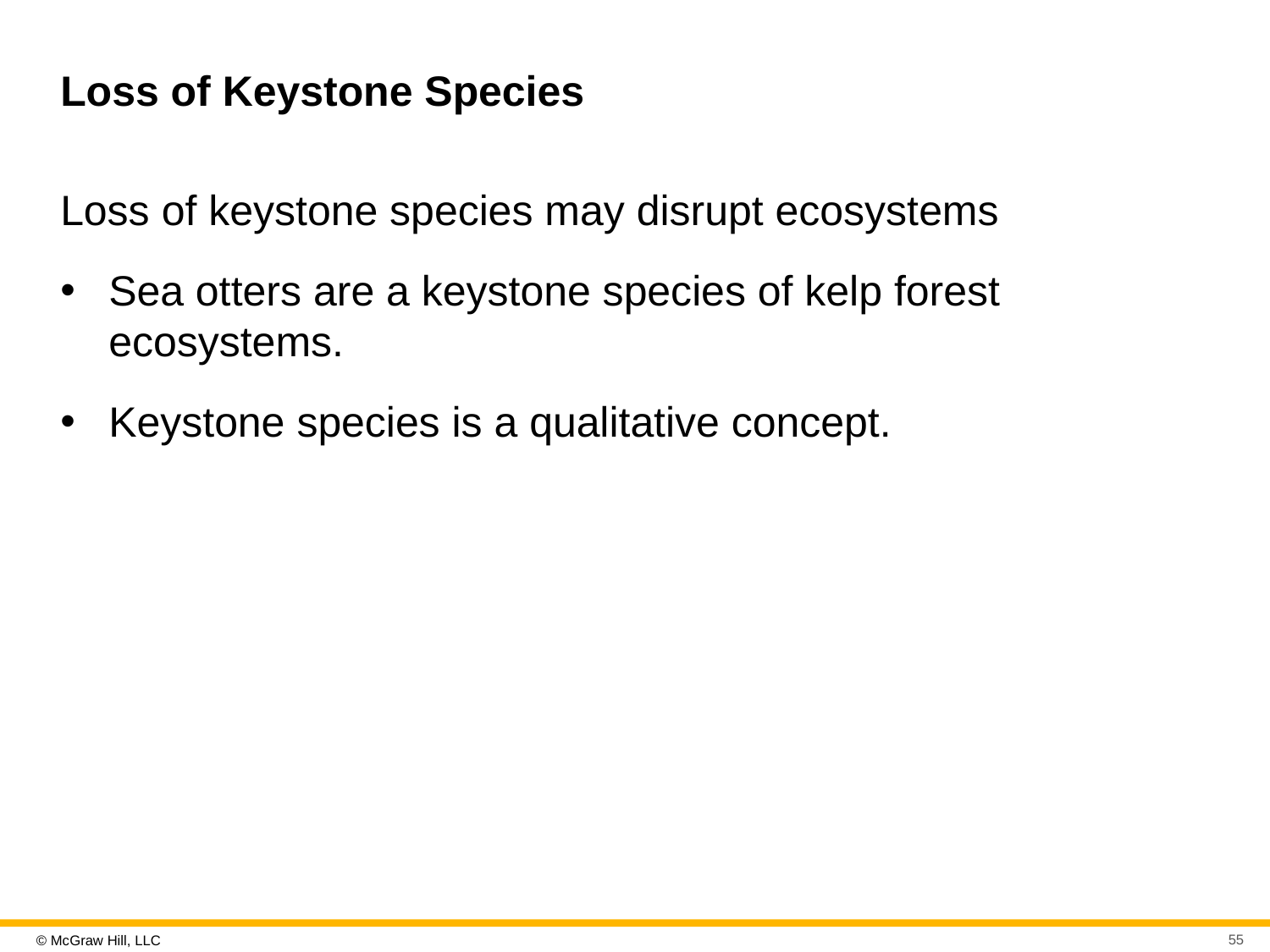

# Loss of Keystone Species
Loss of keystone species may disrupt ecosystems
Sea otters are a keystone species of kelp forest ecosystems.
Keystone species is a qualitative concept.
55